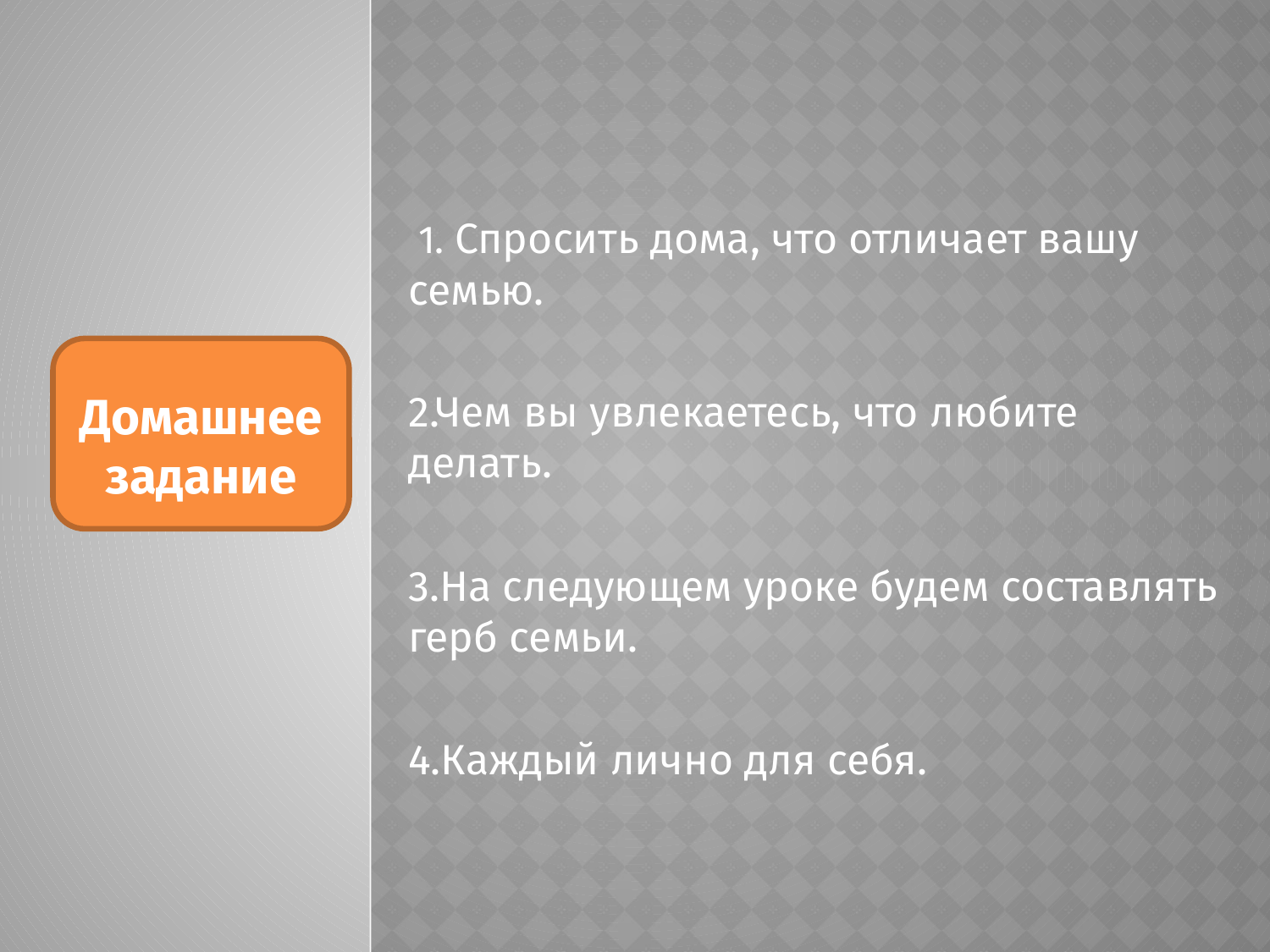

1. Спросить дома, что отличает вашу семью.

2.Чем вы увлекаетесь, что любите делать.

3.На следующем уроке будем составлять герб семьи.

4.Каждый лично для себя.

Домашнее задание